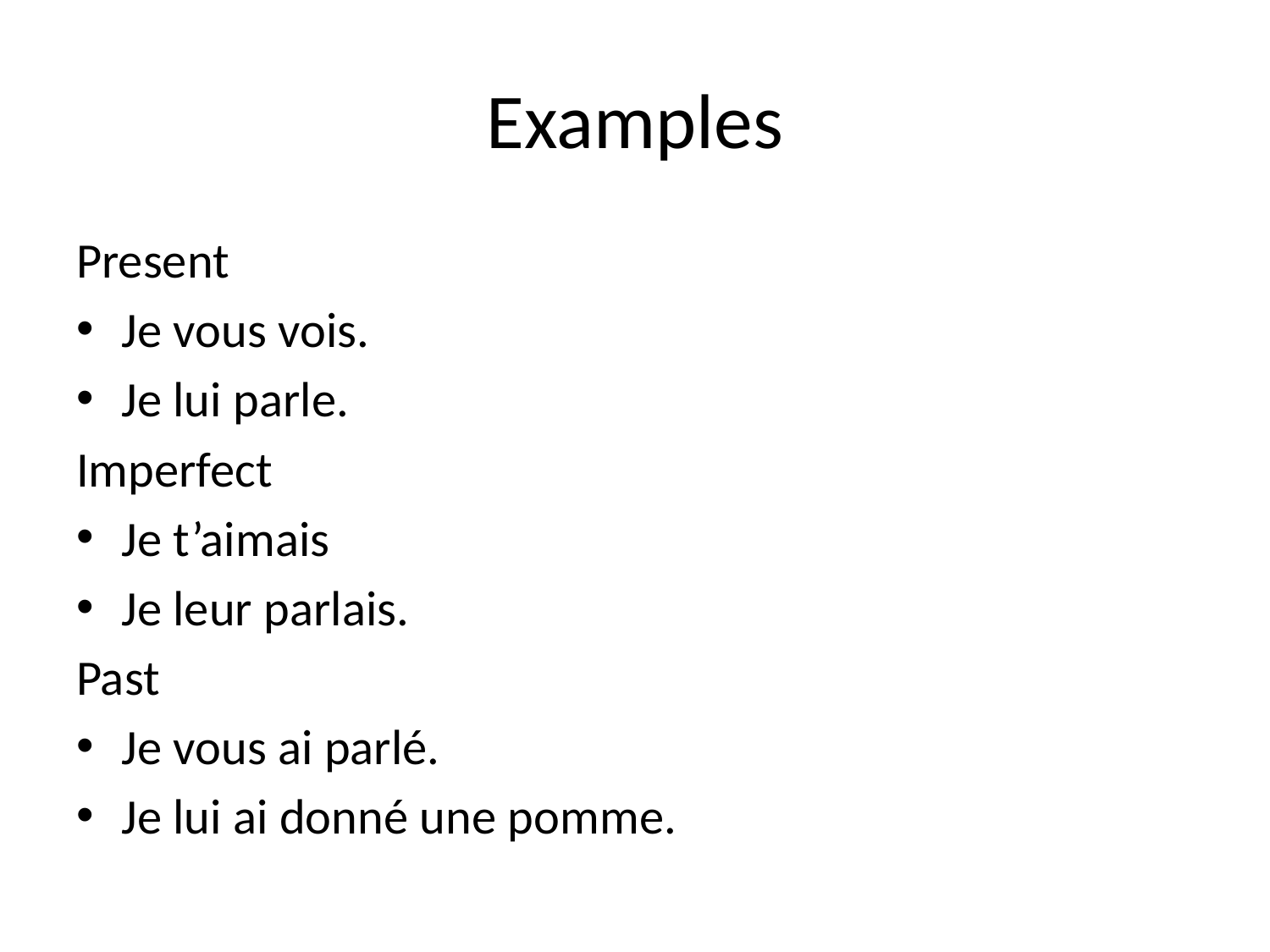

# Examples
Present
Je vous vois.
Je lui parle.
Imperfect
Je t’aimais
Je leur parlais.
Past
Je vous ai parlé.
Je lui ai donné une pomme.